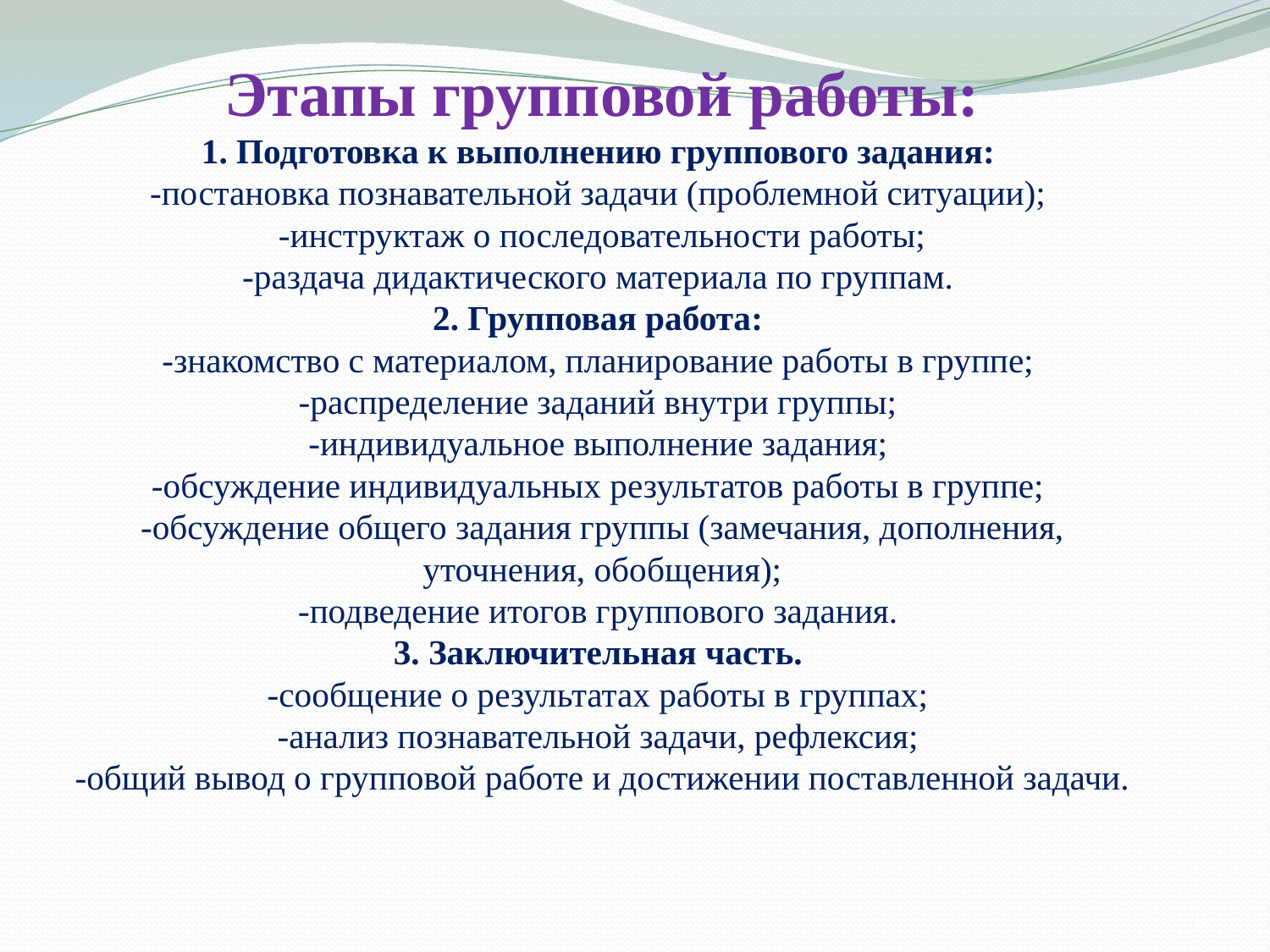

# Этапы групповой работы: 1. Подготовка к выполнению группового задания: -постановка познавательной задачи (проблемной ситуации); -инструктаж о последовательности работы; -раздача дидактического материала по группам. 2. Групповая работа: -знакомство с материалом, планирование работы в группе; -распределение заданий внутри группы; -индивидуальное выполнение задания; -обсуждение индивидуальных результатов работы в группе; -обсуждение общего задания группы (замечания, дополнения, уточнения, обобщения); -подведение итогов группового задания. 3. Заключительная часть. -сообщение о результатах работы в группах; -анализ познавательной задачи, рефлексия; -общий вывод о групповой работе и достижении поставленной задачи.
6